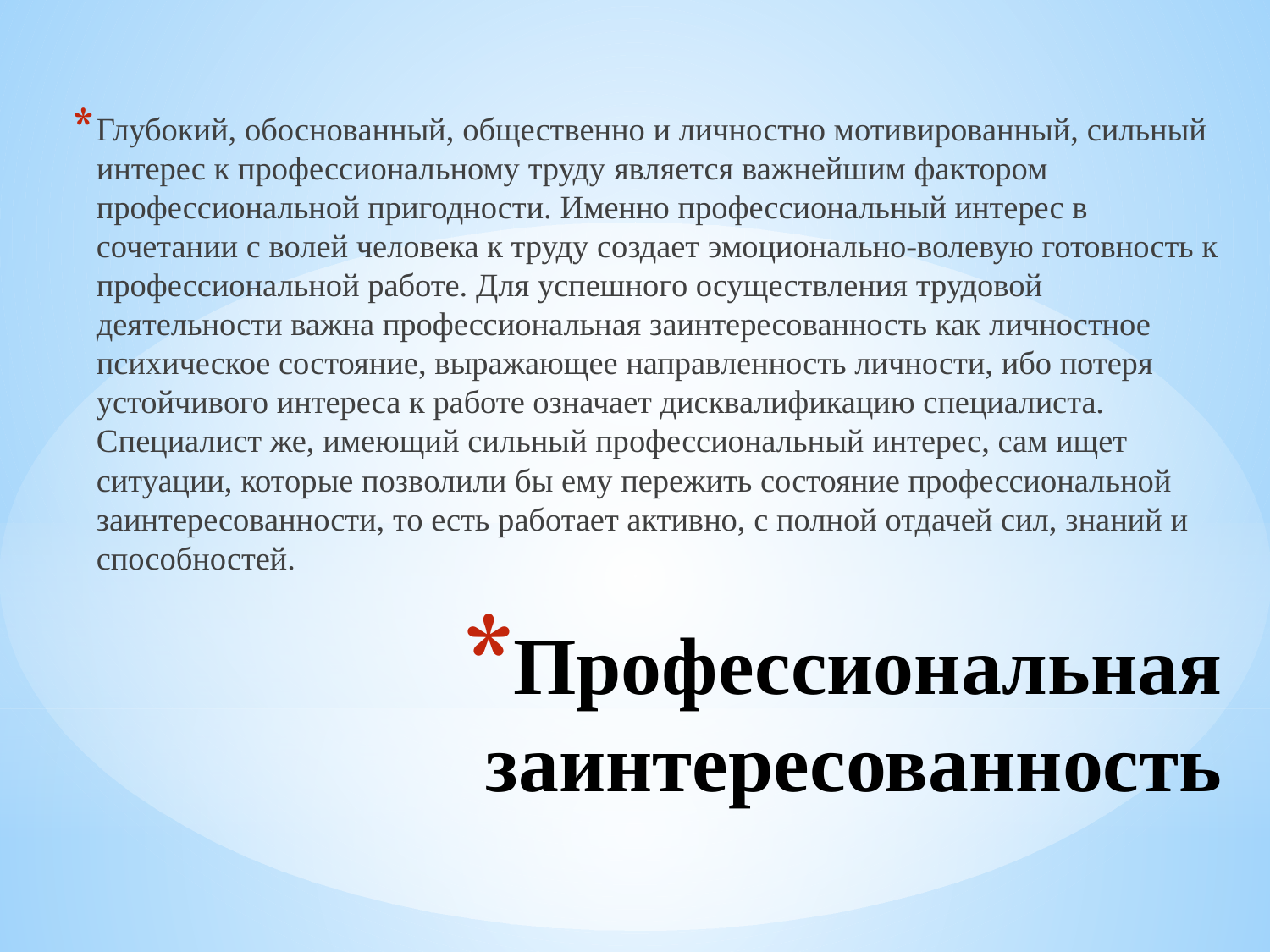

Глубокий, обоснованный, общественно и личностно мотивированный, сильный интерес к профессиональному труду является важнейшим фактором профессиональной пригодности. Именно профессиональный интерес в сочетании с волей человека к труду создает эмоционально-волевую готовность к профессиональной работе. Для успешного осуществления трудовой деятельности важна профессиональная заинтересованность как личностное психическое состояние, выражающее направленность личности, ибо потеря устойчивого интереса к работе означает дисквалификацию специалиста. Специалист же, имеющий сильный профессиональный интерес, сам ищет ситуации, которые позволили бы ему пережить состояние профессиональной заинтересованности, то есть работает активно, с полной отдачей сил, знаний и способностей.
# Профессиональная заинтересованность